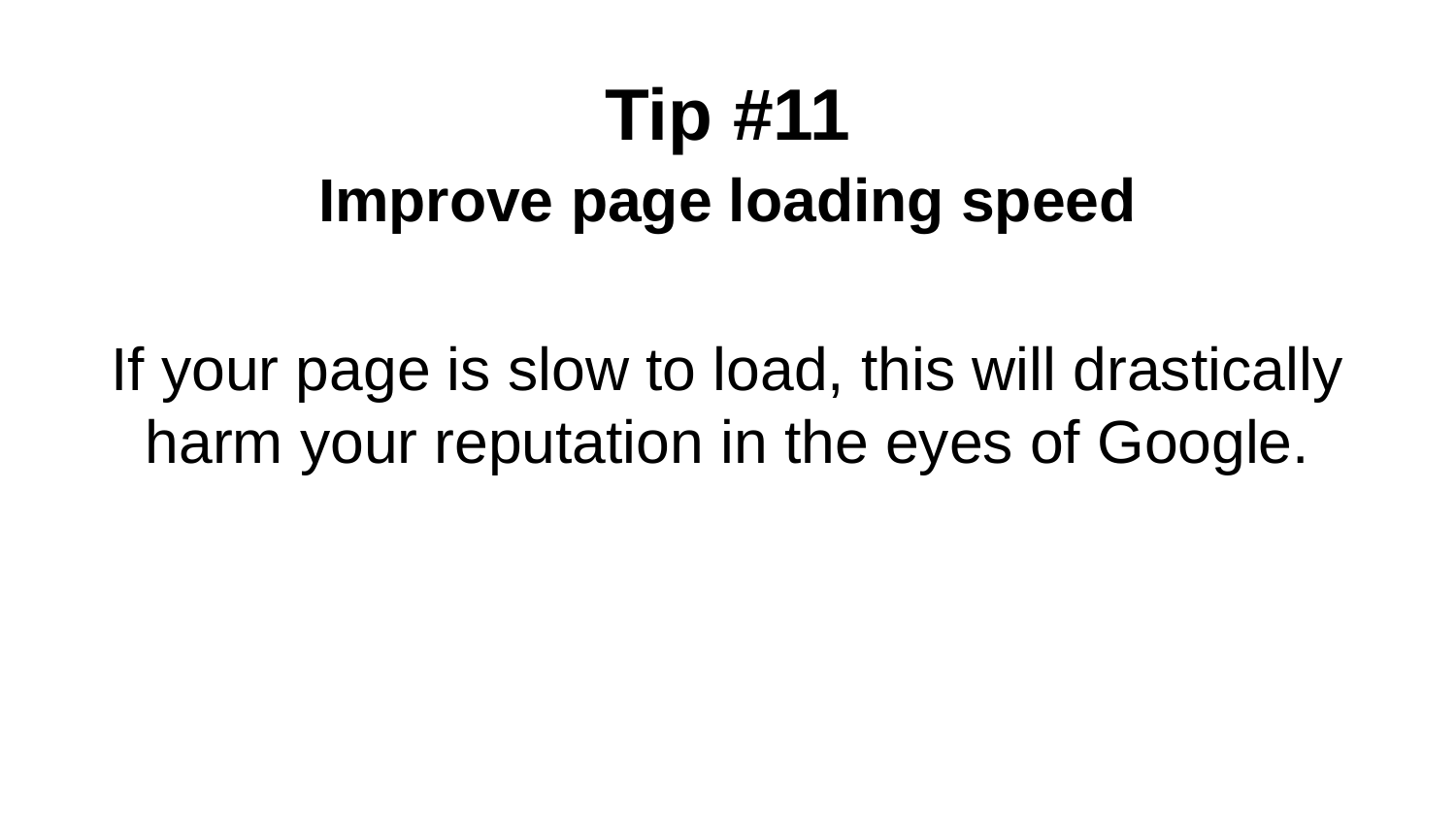

# Tip #11

Improve page loading speed

If your page is slow to load, this will drastically harm your reputation in the eyes of Google.